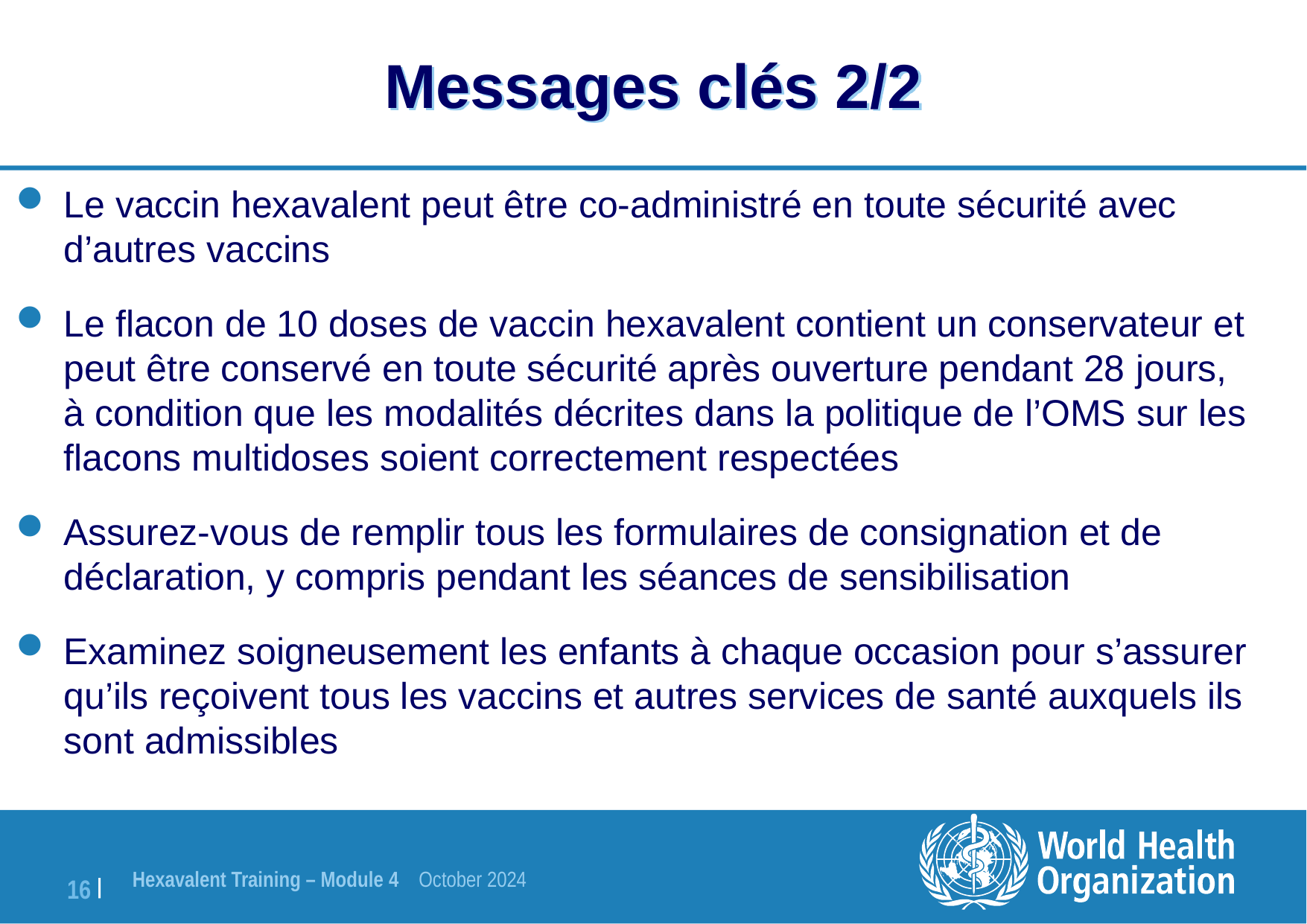

# Messages clés 2/2
Le vaccin hexavalent peut être co-administré en toute sécurité avec d’autres vaccins
Le flacon de 10 doses de vaccin hexavalent contient un conservateur et peut être conservé en toute sécurité après ouverture pendant 28 jours, à condition que les modalités décrites dans la politique de l’OMS sur les flacons multidoses soient correctement respectées
Assurez-vous de remplir tous les formulaires de consignation et de déclaration, y compris pendant les séances de sensibilisation
Examinez soigneusement les enfants à chaque occasion pour s’assurer qu’ils reçoivent tous les vaccins et autres services de santé auxquels ils sont admissibles